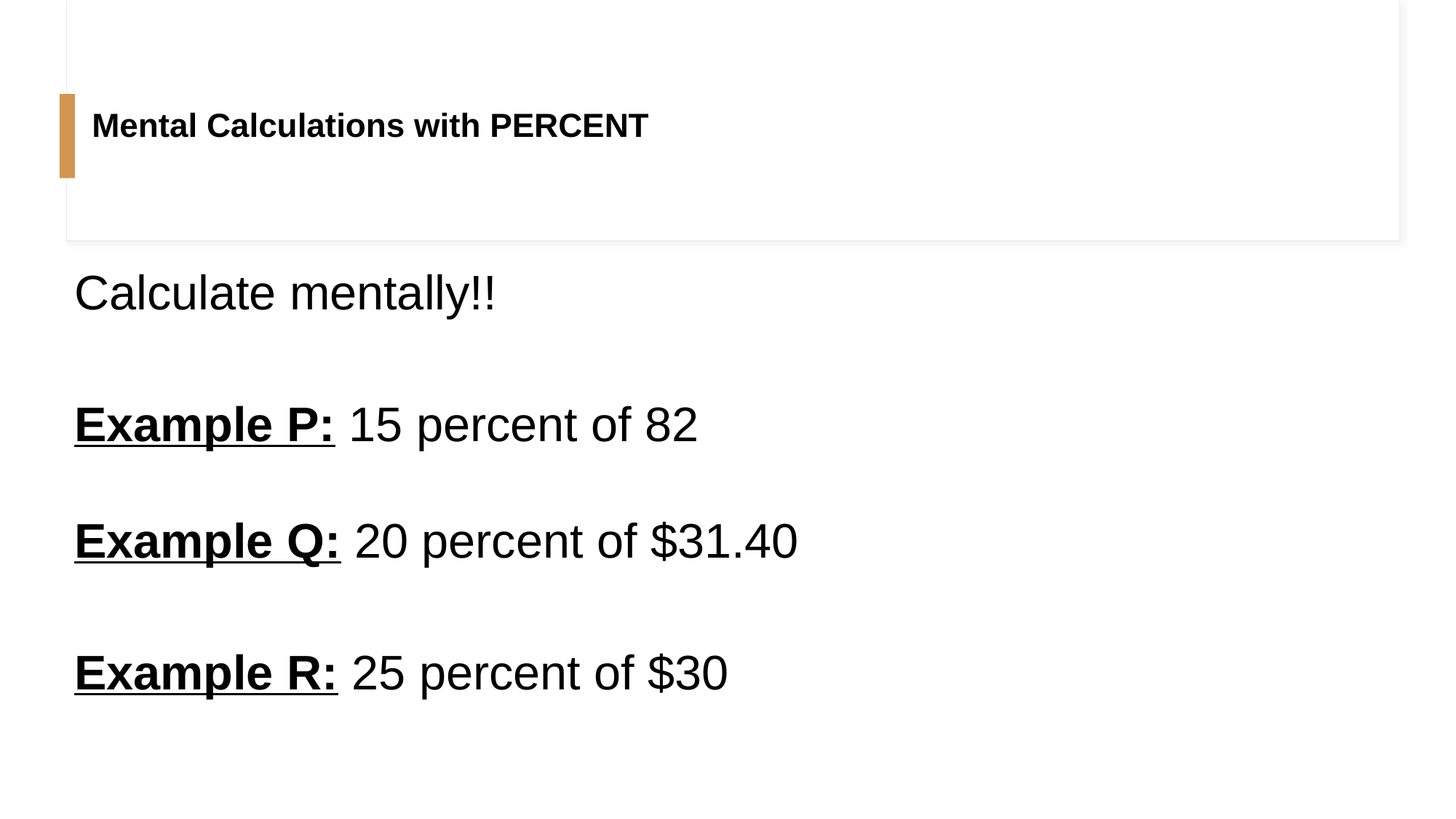

# Mental Calculations with PERCENT
Calculate mentally!!
Example P: 15 percent of 82
Example Q: 20 percent of $31.40
Example R: 25 percent of $30